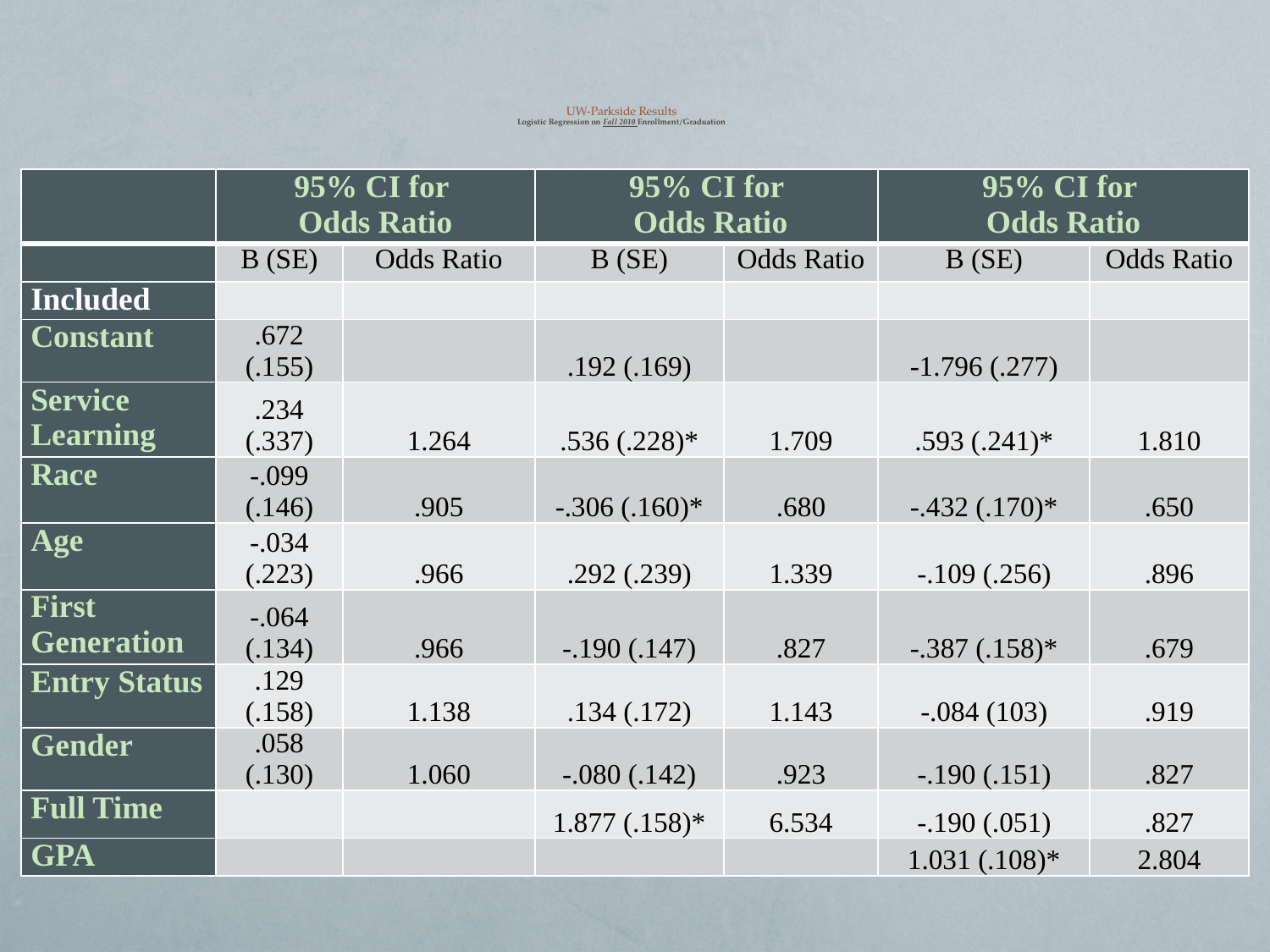

# UW-Parkside Results Logistic Regression on Fall 2010 Enrollment/Graduation
|  | 95% CI for Odds Ratio |  | 95% CI for Odds Ratio |  | 95% CI for Odds Ratio |  |
| --- | --- | --- | --- | --- | --- | --- |
|  | B (SE) | Odds Ratio | B (SE) | Odds Ratio | B (SE) | Odds Ratio |
| Included |  |  |  |  |  |  |
| Constant | .672 (.155) |  | .192 (.169) |  | -1.796 (.277) |  |
| Service Learning | .234 (.337) | 1.264 | .536 (.228)\* | 1.709 | .593 (.241)\* | 1.810 |
| Race | -.099 (.146) | .905 | -.306 (.160)\* | .680 | -.432 (.170)\* | .650 |
| Age | -.034 (.223) | .966 | .292 (.239) | 1.339 | -.109 (.256) | .896 |
| First Generation | -.064 (.134) | .966 | -.190 (.147) | .827 | -.387 (.158)\* | .679 |
| Entry Status | .129 (.158) | 1.138 | .134 (.172) | 1.143 | -.084 (103) | .919 |
| Gender | .058 (.130) | 1.060 | -.080 (.142) | .923 | -.190 (.151) | .827 |
| Full Time |  |  | 1.877 (.158)\* | 6.534 | -.190 (.051) | .827 |
| GPA |  |  |  |  | 1.031 (.108)\* | 2.804 |